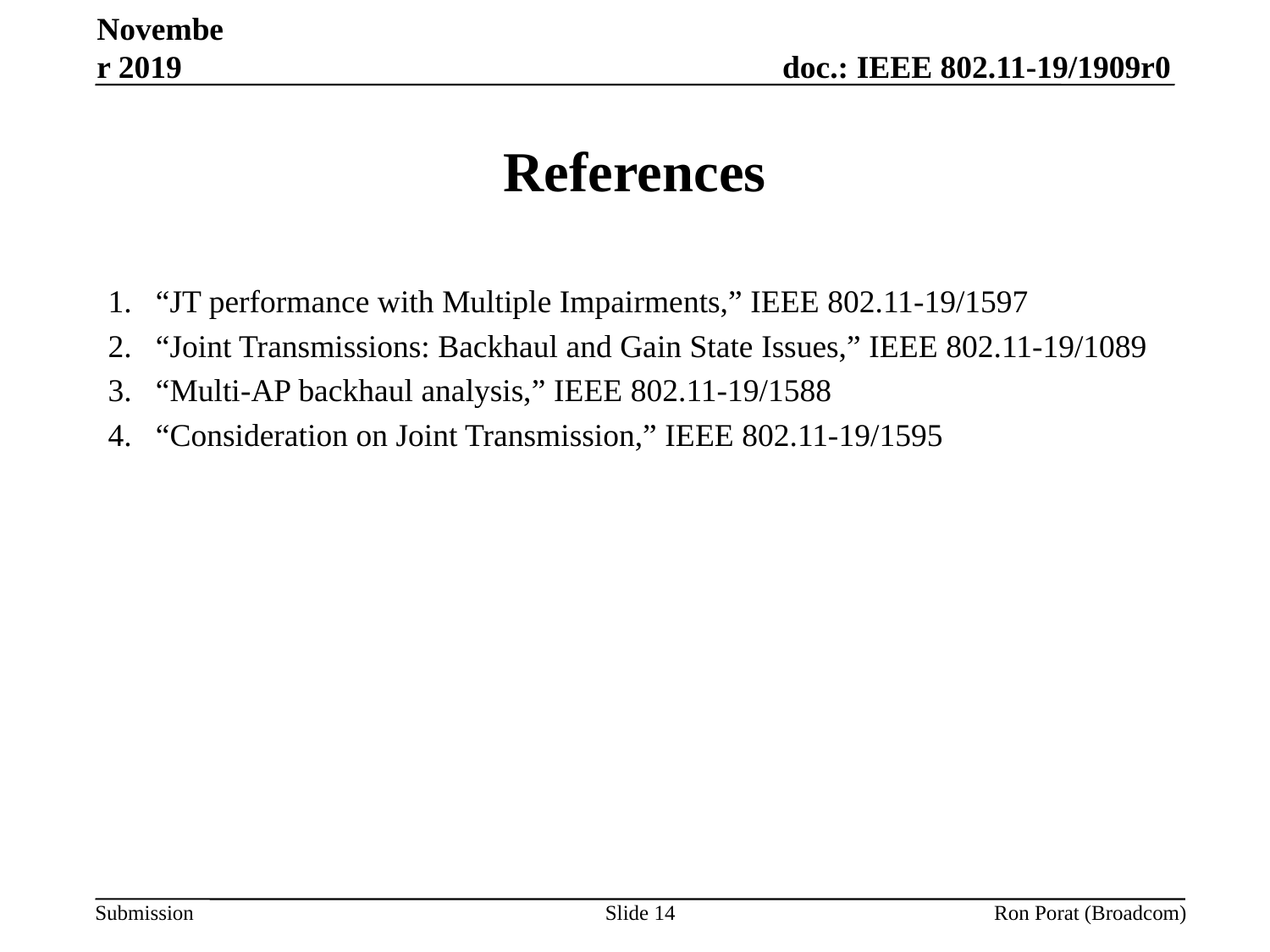

November 2019
# References
“JT performance with Multiple Impairments,” IEEE 802.11-19/1597
“Joint Transmissions: Backhaul and Gain State Issues,” IEEE 802.11-19/1089
“Multi-AP backhaul analysis,” IEEE 802.11-19/1588
“Consideration on Joint Transmission,” IEEE 802.11-19/1595

Slide 14
Ron Porat (Broadcom)